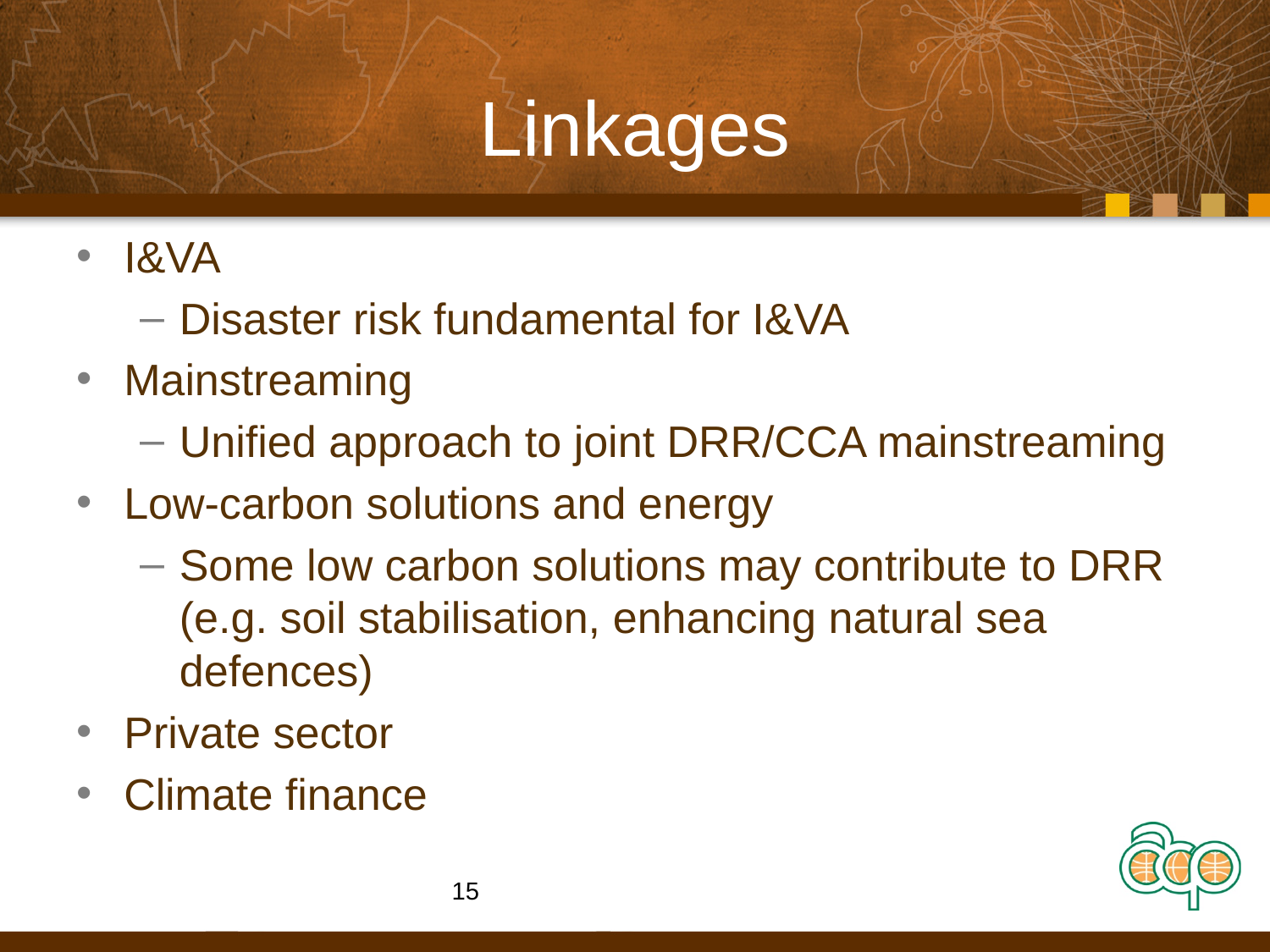

# Linkages
I&VA
Disaster risk fundamental for I&VA
Mainstreaming
Unified approach to joint DRR/CCA mainstreaming
Low-carbon solutions and energy
Some low carbon solutions may contribute to DRR (e.g. soil stabilisation, enhancing natural sea defences)
Private sector
Climate finance
15